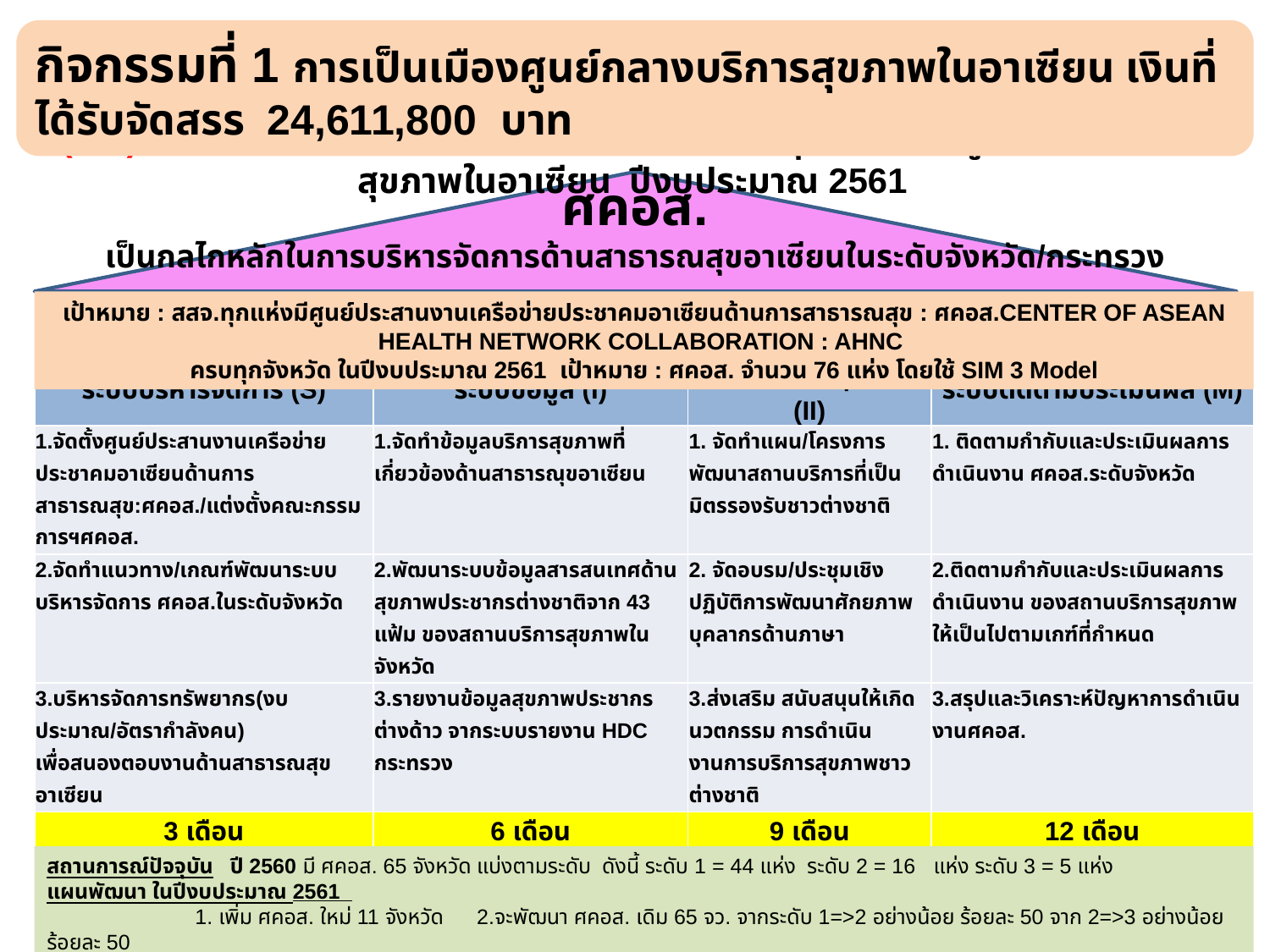

กิจกรรมที่ 1 การเป็นเมืองศูนย์กลางบริการสุขภาพในอาเซียน เงินที่ได้รับจัดสรร  24,611,800  บาท
(ร่าง) กรอบแนวทางการดำเนินงานโครงการสนับสนุนเป็นเมืองศูนย์กลางบริการสุขภาพในอาเซียน  ปีงบประมาณ 2561
ศคอส.
เป็นกลไกหลักในการบริหารจัดการด้านสาธารณสุขอาเซียนในระดับจังหวัด/กระทรวง

เป้าหมาย : สสจ.ทุกแห่งมีศูนย์ประสานงานเครือข่ายประชาคมอาเซียนด้านการสาธารณสุข : ศคอส.CENTER OF ASEAN HEALTH NETWORK COLLABORATION : AHNC
ครบทุกจังหวัด ในปีงบประมาณ 2561  เป้าหมาย : ศคอส. จำนวน 76 แห่ง โดยใช้ SIM 3 Model
| ระบบบริหารจัดการ (S) | ระบบข้อมูล (I) | ระบบบริการสุขภาพ (II) | ระบบติดตามประเมินผล (M) |
| --- | --- | --- | --- |
| 1.จัดตั้งศูนย์ประสานงานเครือข่ายประชาคมอาเซียนด้านการสาธารณสุข:ศคอส./แต่งตั้งคณะกรรมการฯศคอส. | 1.จัดทำข้อมูลบริการสุขภาพที่เกี่ยวข้องด้านสาธารณุขอาเซียน | 1. จัดทำแผน/โครงการพัฒนาสถานบริการที่เป็นมิตรรองรับชาวต่างชาติ | 1. ติดตามกำกับและประเมินผลการดำเนินงาน ศคอส.ระดับจังหวัด |
| 2.จัดทำแนวทาง/เกณฑ์พัฒนาระบบบริหารจัดการ ศคอส.ในระดับจังหวัด | 2.พัฒนาระบบข้อมูลสารสนเทศด้านสุขภาพประชากรต่างชาติจาก 43 แฟ้ม ของสถานบริการสุขภาพในจังหวัด | 2. จัดอบรม/ประชุมเชิงปฏิบัติการพัฒนาศักยภาพบุคลากรด้านภาษา | 2.ติดตามกำกับและประเมินผลการดำเนินงาน ของสถานบริการสุขภาพ ให้เป็นไปตามเกฑ์ที่กำหนด |
| 3.บริหารจัดการทรัพยากร(งบประมาณ/อัตรากำลังคน) เพื่อสนองตอบงานด้านสาธารณสุขอาเซียน | 3.รายงานข้อมูลสุขภาพประชากรต่างด้าว จากระบบรายงาน HDC กระทรวง | 3.ส่งเสริม สนับสนุนให้เกิดนวตกรรม การดำเนินงานการบริการสุขภาพชาวต่างชาติ | 3.สรุปและวิเคราะห์ปัญหาการดำเนินงานศคอส. |
| 3 เดือน | 6 เดือน | 9 เดือน | 12 เดือน |
| 1.แต่งตั้ง คกก.ศคอส.76 จังหวัด | 1.ศคอส. 76 จังหวัด ดำเนินการพัฒนาตามเกณฑ์ที่กำหนด (ด้านบริการ/ด้านข้อมูล) | 1.สสจ./รพ.กลุ่มเป้าหมายดำเนินการพัฒนาศักยภาพตามแผนที่กำหนด | 1.ศคอส.สรุปผลการประเมินตนเองครบ 76 จังหวัด |
| 2.จัดทำแผนงาน/โครงการพัฒนาสถานบริการสุขภาพ | 2. สถานบริการกลุ่มสุขภาพกลุ่มเป้าหมายมีการพัฒนาด้านบริการ/ด้านสุขภาพ | 2.ศคอส.ดำเนินผลการดำเนินงาน ตามเกณฑ์ที่กำหนด/รายไตรมาศ | 2.ศคอส.รายงานสรุปผลการดำเนินงานครบ 76 จังหวัด |
| 3.ศคอส.ดำเนินงานตามแผนงาน/โครงการ | 3.ศคอส.ดำเนินงานตามแผนงาน/โครงการ | 3. ศคอส.กำกับติดตามเร่งรัด การเบิกจ่ายงบประมาณ | 3.รายงานสรุปข้อมูลบริการชาวต่างชาติตามที่กำหนด |
สถานการณ์ปัจจุบัน   ปี 2560 มี ศคอส. 65 จังหวัด แบ่งตามระดับ  ดังนี้ ระดับ 1 = 44 แห่ง  ระดับ 2 = 16   แห่ง ระดับ 3 = 5 แห่ง
แผนพัฒนา ในปีงบประมาณ 2561
                         1. เพิ่ม ศคอส. ใหม่ 11 จังหวัด      2.จะพัฒนา ศคอส. เดิม 65 จว. จากระดับ 1=>2 อย่างน้อย ร้อยละ 50 จาก 2=>3 อย่างน้อย ร้อยละ 50